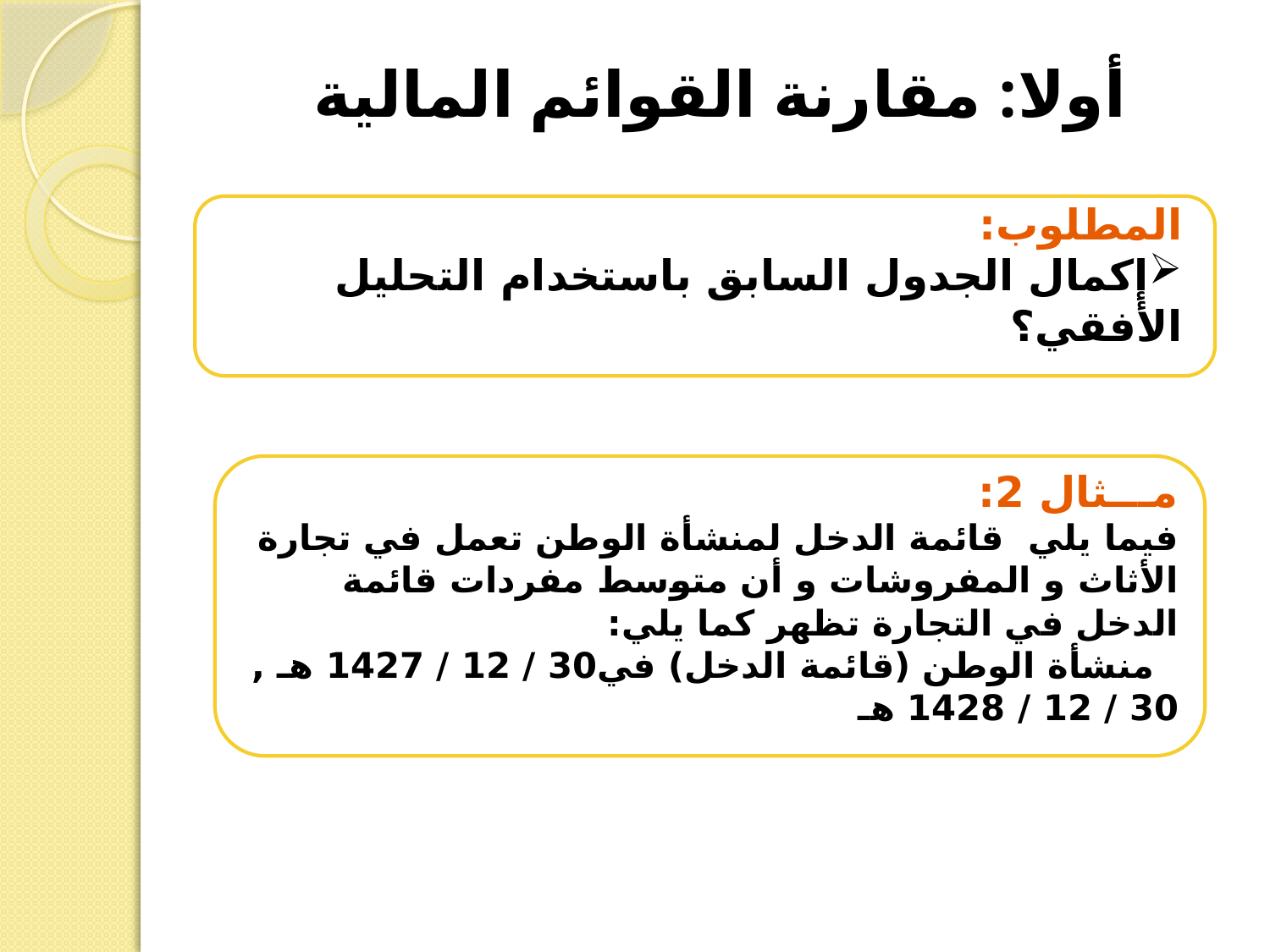

# أولا: مقارنة القوائم المالية

المطلوب:
إكمال الجدول السابق باستخدام التحليل الأفقي؟

مـــثال 2:
فيما يلي  قائمة الدخل لمنشأة الوطن تعمل في تجارة الأثاث و المفروشات و أن متوسط مفردات قائمة الدخل في التجارة تظهر كما يلي:
  منشأة الوطن (قائمة الدخل) في30 / 12 / 1427 هـ , 30 / 12 / 1428 هـ